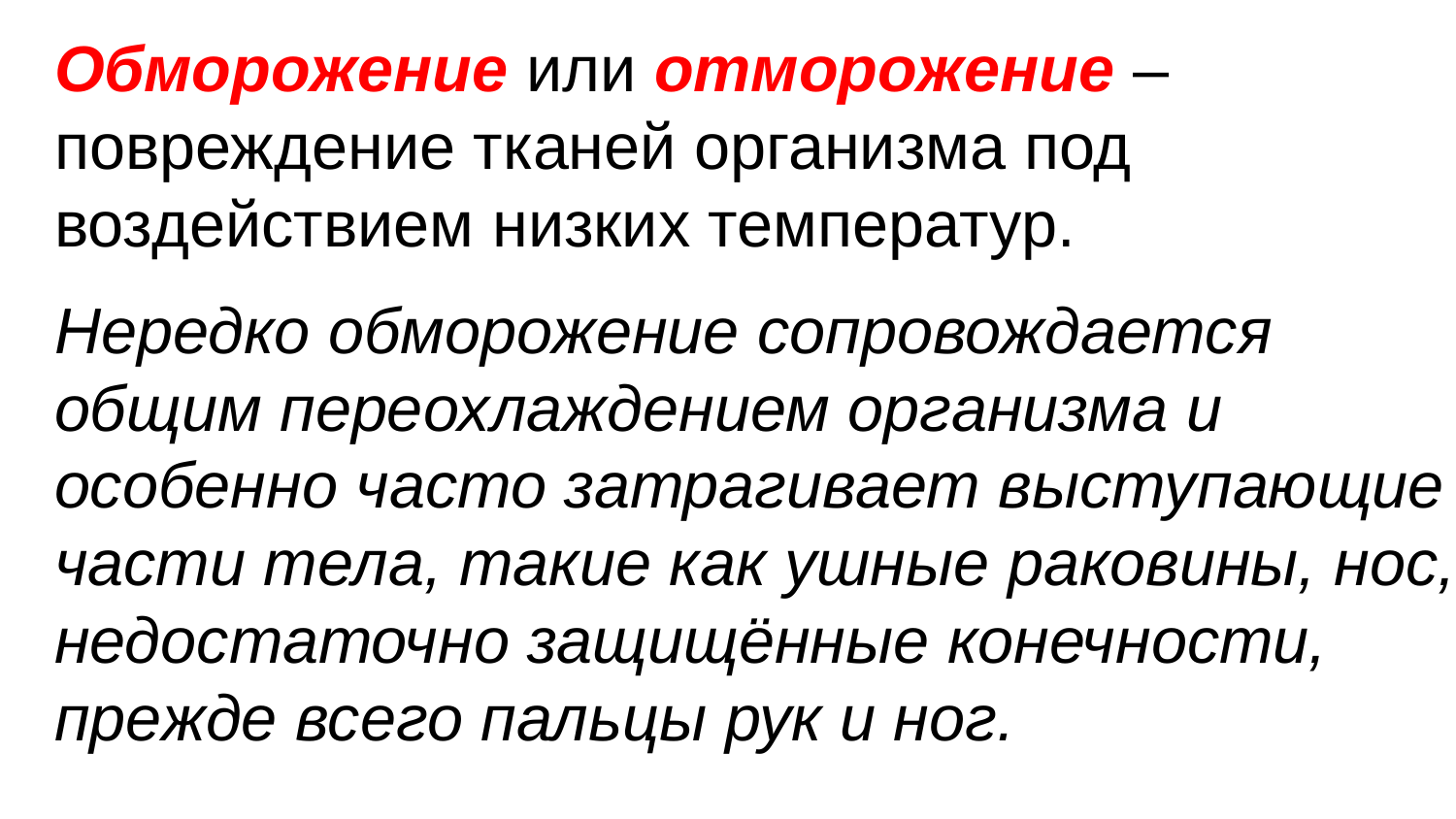

Обморожение или отморожение – повреждение тканей организма под воздействием низких температур.

Нередко обморожение сопровождается общим переохлаждением организма и особенно часто затрагивает выступающие части тела, такие как ушные раковины, нос, недостаточно защищённые конечности, прежде всего пальцы рук и ног.